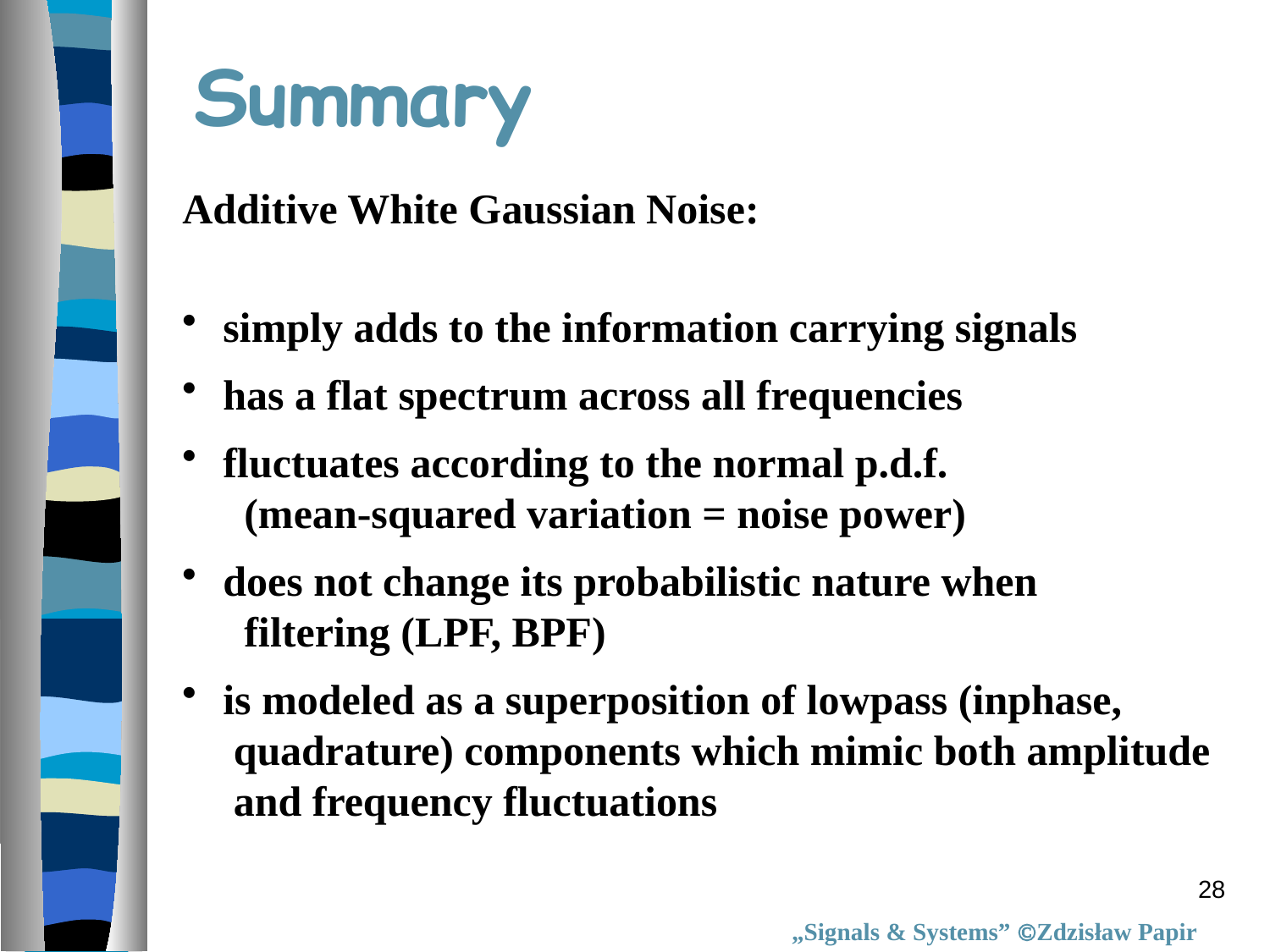

Summary
Additive White Gaussian Noise:

 simply adds to the information carrying signals
 has a flat spectrum across all frequencies
 fluctuates according to the normal p.d.f.
   (mean-squared variation = noise power)
 does not change its probabilistic nature when
   filtering (LPF, BPF)
 is modeled as a superposition of lowpass (inphase,
  quadrature) components which mimic both amplitude
  and frequency fluctuations
28
„Signals & Systems” ©Zdzisław Papir